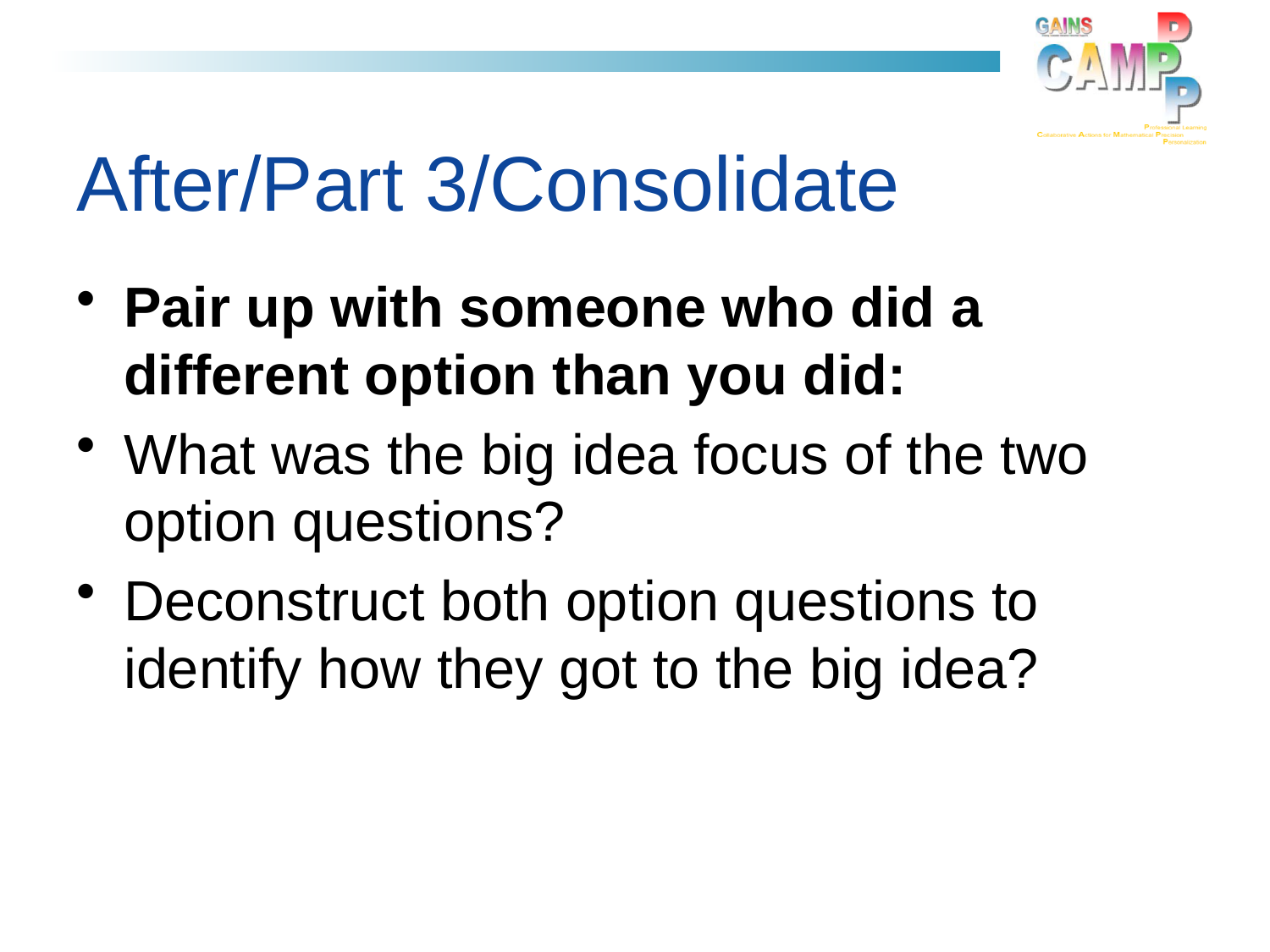

# After/Part 3/Consolidate
Pair up with someone who did a different option than you did:
What was the big idea focus of the two option questions?
Deconstruct both option questions to identify how they got to the big idea?